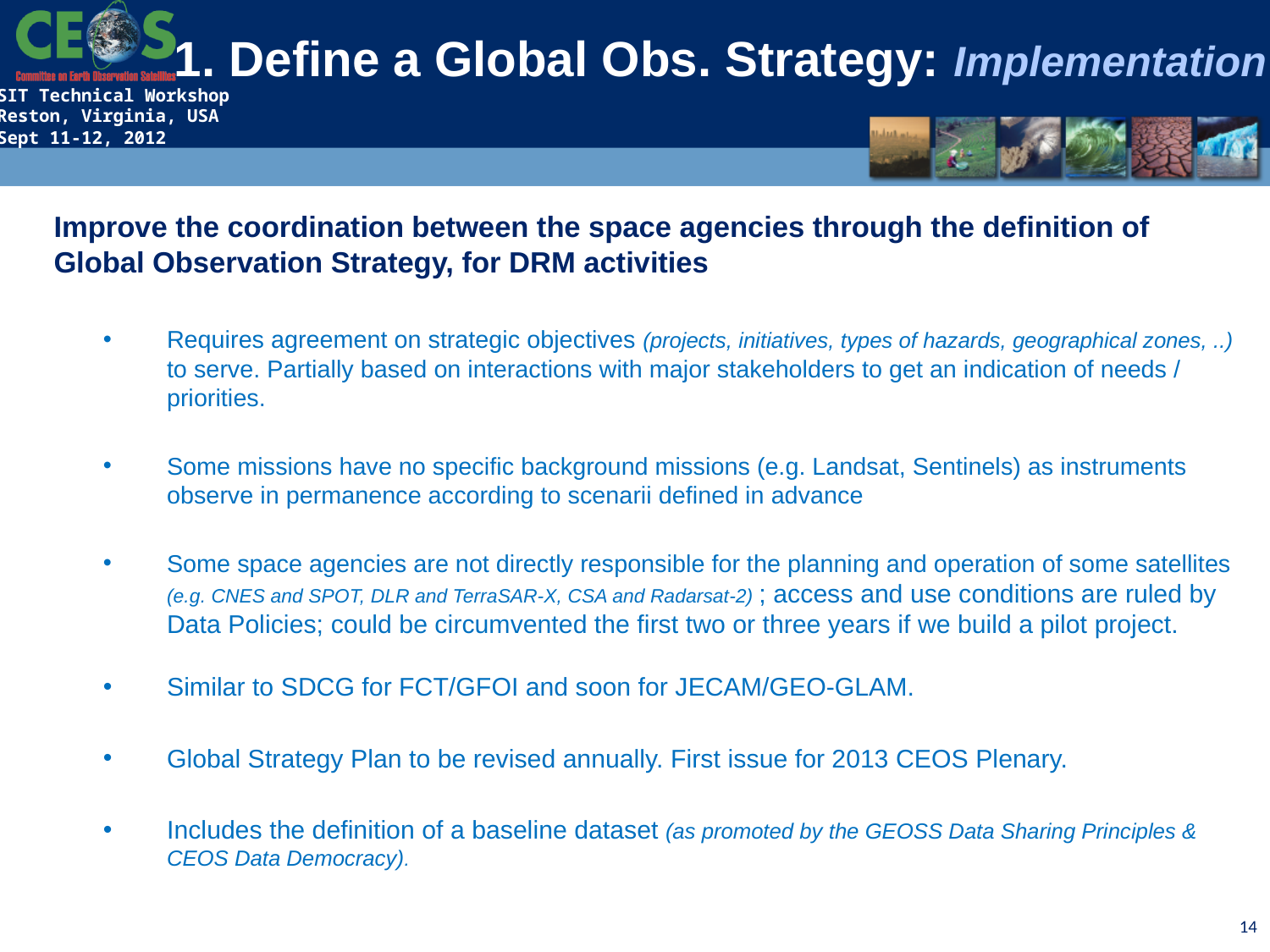

1. Define a Global Obs. Strategy: Implementation
Improve the coordination between the space agencies through the definition of Global Observation Strategy, for DRM activities

Requires agreement on strategic objectives (projects, initiatives, types of hazards, geographical zones, ..) to serve. Partially based on interactions with major stakeholders to get an indication of needs / priorities.

Some missions have no specific background missions (e.g. Landsat, Sentinels) as instruments observe in permanence according to scenarii defined in advance

Some space agencies are not directly responsible for the planning and operation of some satellites (e.g. CNES and SPOT, DLR and TerraSAR-X, CSA and Radarsat-2) ; access and use conditions are ruled by Data Policies; could be circumvented the first two or three years if we build a pilot project.

Similar to SDCG for FCT/GFOI and soon for JECAM/GEO-GLAM.

Global Strategy Plan to be revised annually. First issue for 2013 CEOS Plenary.

Includes the definition of a baseline dataset (as promoted by the GEOSS Data Sharing Principles & CEOS Data Democracy).

14